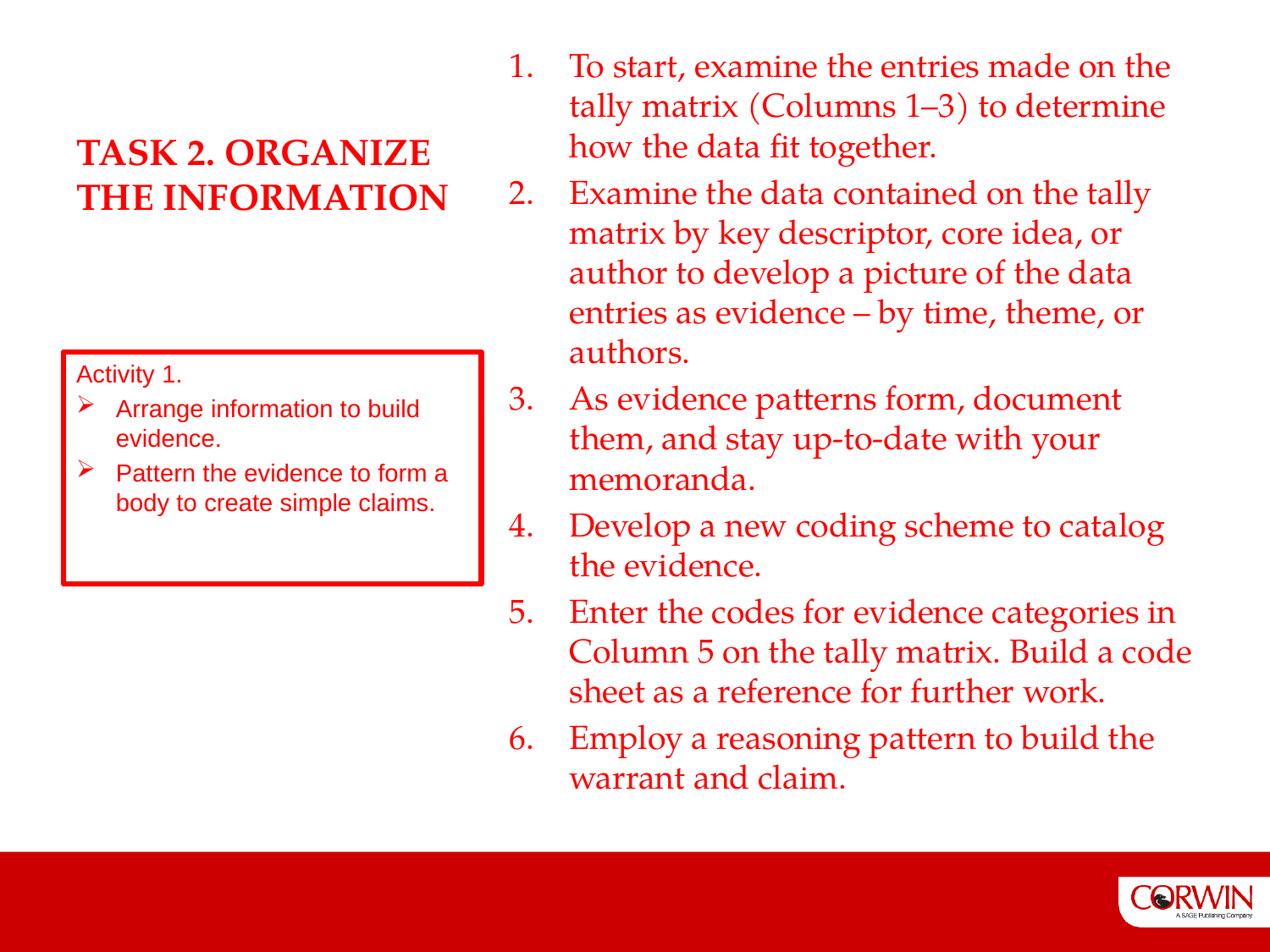

To start, examine the entries made on the tally matrix (Columns 1–3) to determine how the data fit together.
Examine the data contained on the tally matrix by key descriptor, core idea, or author to develop a picture of the data entries as evidence – by time, theme, or authors.
As evidence patterns form, document them, and stay up-to-date with your memoranda.
Develop a new coding scheme to catalog the evidence.
Enter the codes for evidence categories in Column 5 on the tally matrix. Build a code sheet as a reference for further work.
Employ a reasoning pattern to build the warrant and claim.
# TASK 2. ORGANIZE THE INFORMATION
Activity 1.
Arrange information to build evidence.
Pattern the evidence to form a body to create simple claims.